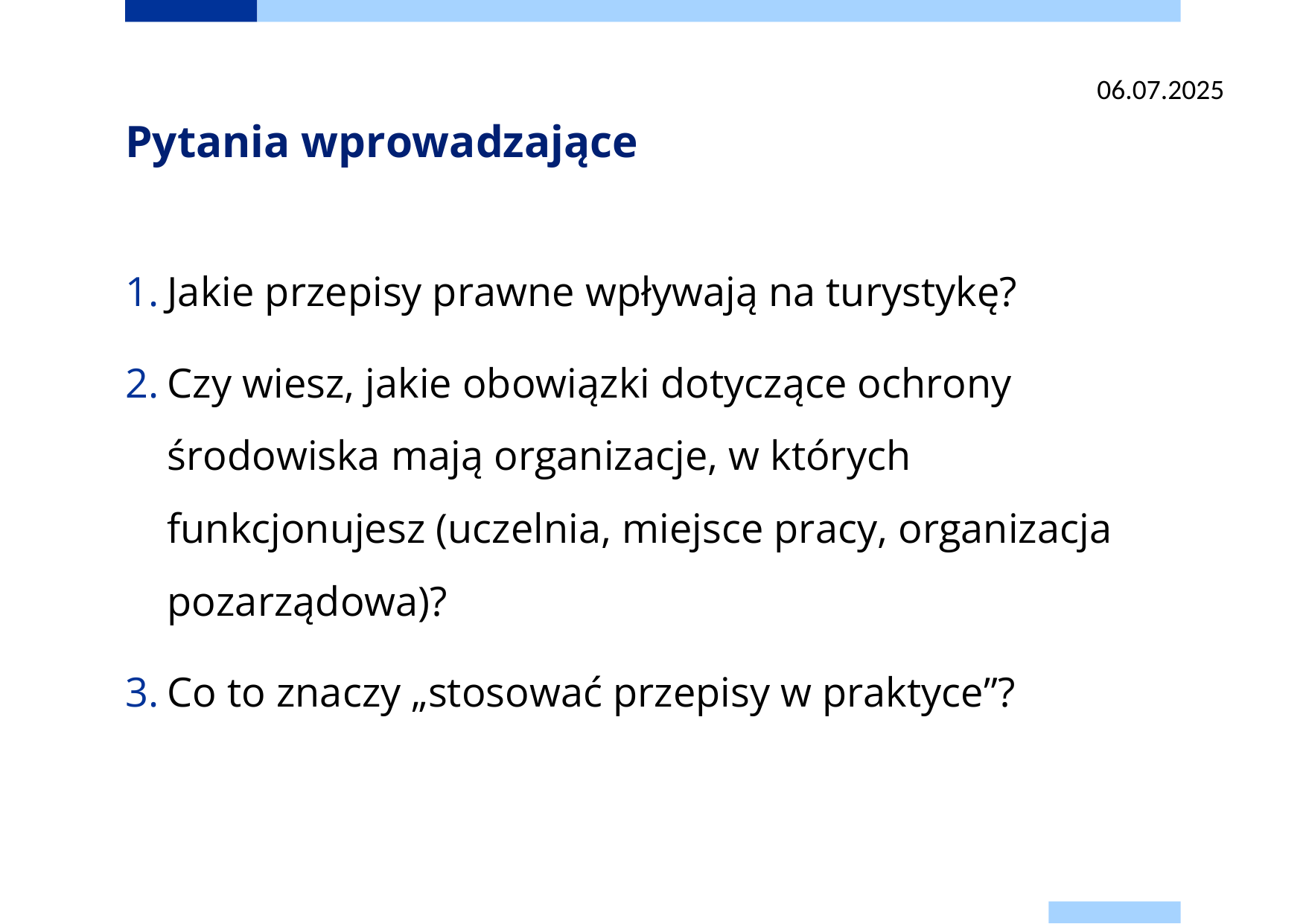

06.07.2025
# Pytania wprowadzające
Jakie przepisy prawne wpływają na turystykę?
Czy wiesz, jakie obowiązki dotyczące ochrony środowiska mają organizacje, w których funkcjonujesz (uczelnia, miejsce pracy, organizacja pozarządowa)?
Co to znaczy „stosować przepisy w praktyce”?